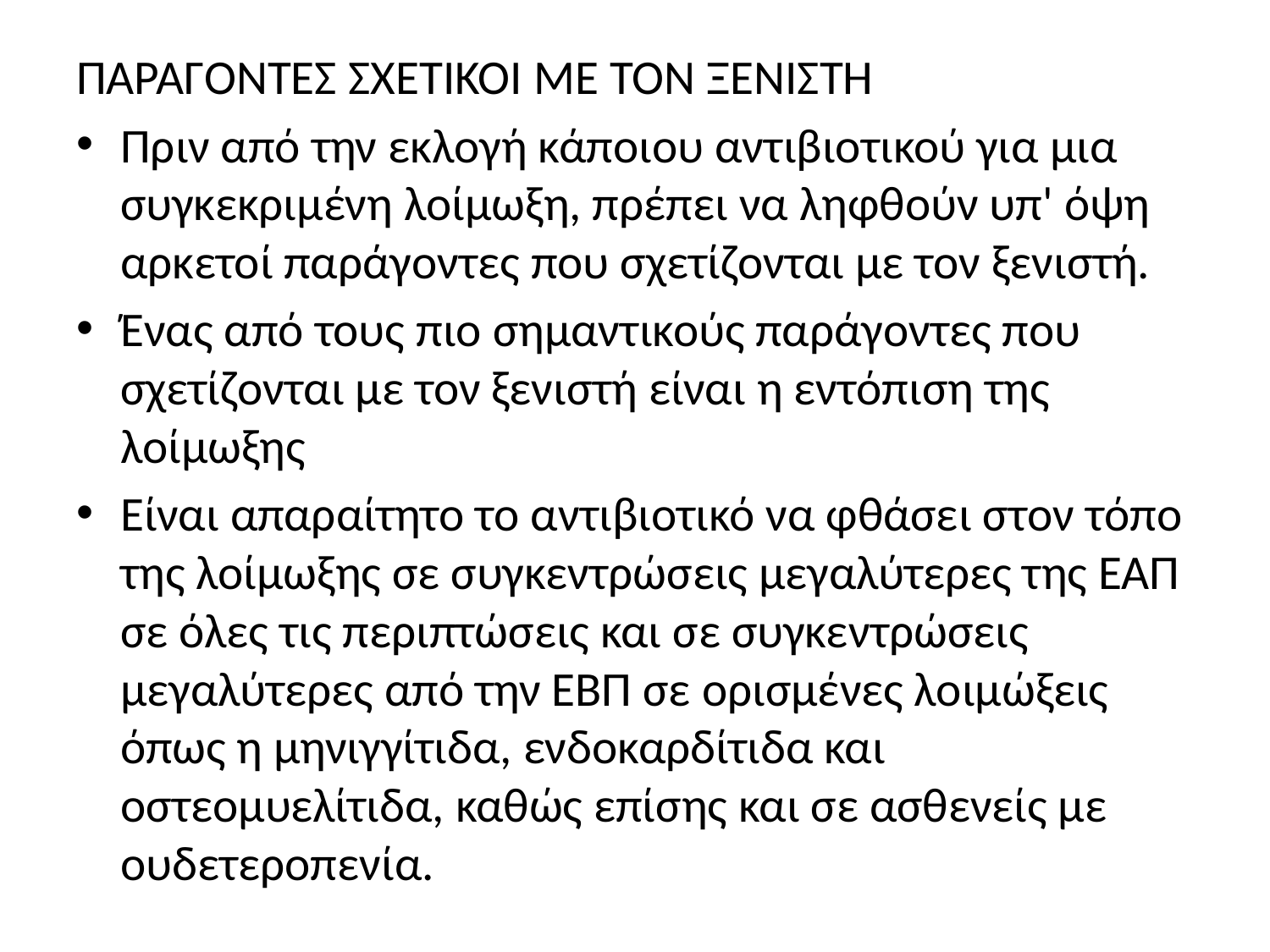

ΠΑΡΑΓΟΝΤΕΣ ΣΧΕΤΙΚΟΙ ΜΕ ΤΟΝ ΞΕΝΙΣΤΗ
Πριν από την εκλογή κάποιου αντιβιοτικού για μια συγκεκριμένη λοίμωξη, πρέπει να ληφθούν υπ' όψη αρκετοί παράγοντες που σχετίζονται με τον ξενιστή.
Ένας από τους πιο σημαντικούς παράγοντες που σχετίζονται με τον ξενιστή είναι η εντόπιση της λοίμωξης
Είναι απαραίτητο το αντιβιοτικό να φθάσει στον τόπο της λοίμωξης σε συγκεντρώσεις μεγαλύτερες της ΕΑΠ σε όλες τις περιπτώσεις και σε συγκεντρώσεις μεγαλύτερες από την ΕΒΠ σε ορισμένες λοιμώξεις όπως η μηνιγγίτιδα, ενδοκαρδίτιδα και οστεομυελίτιδα, καθώς επίσης και σε ασθενείς με ουδετεροπενία.